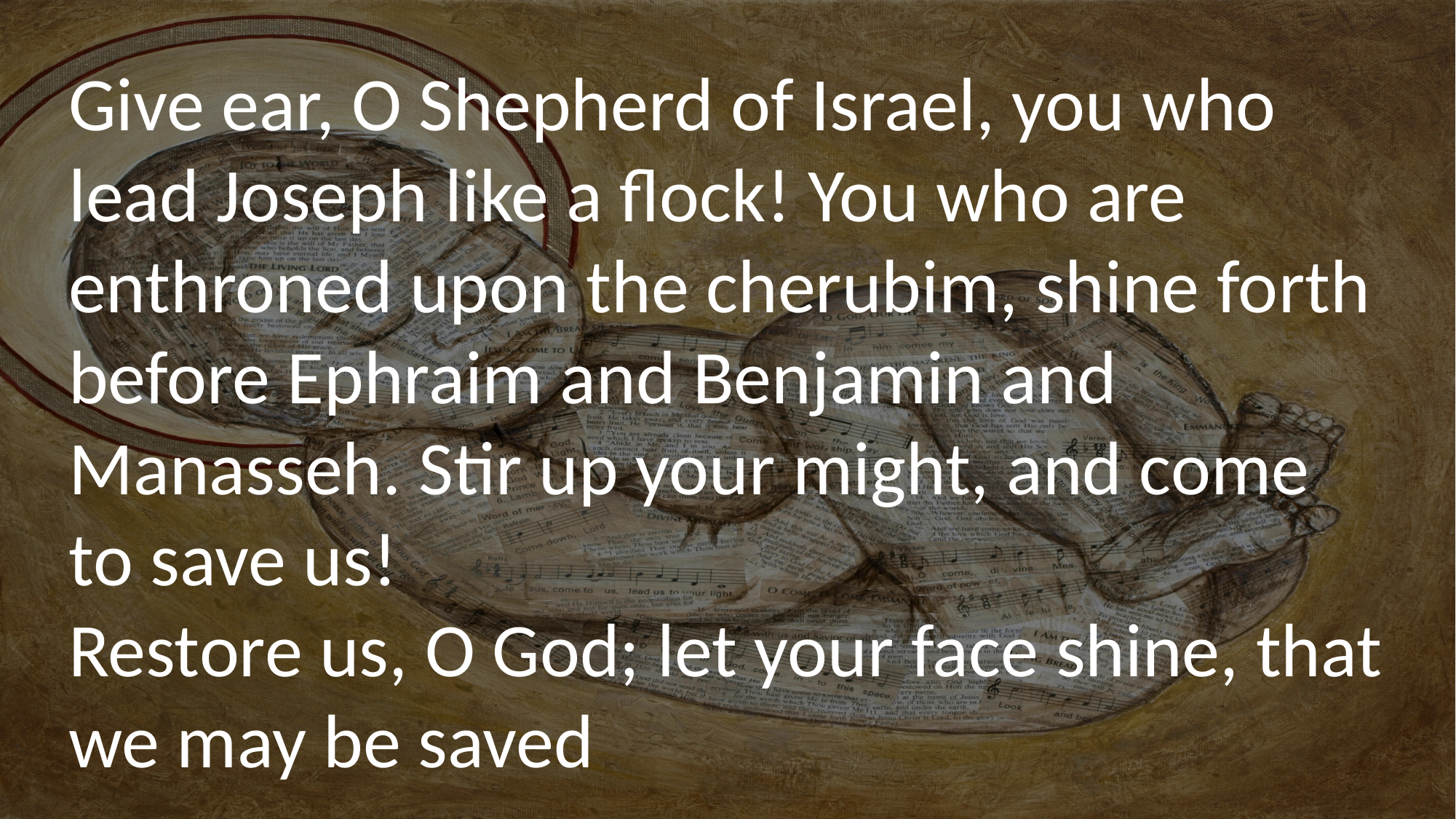

Give ear, O Shepherd of Israel, you who lead Joseph like a flock! You who are enthroned upon the cherubim, shine forth before Ephraim and Benjamin and Manasseh. Stir up your might, and come to save us!
Restore us, O God; let your face shine, that we may be saved